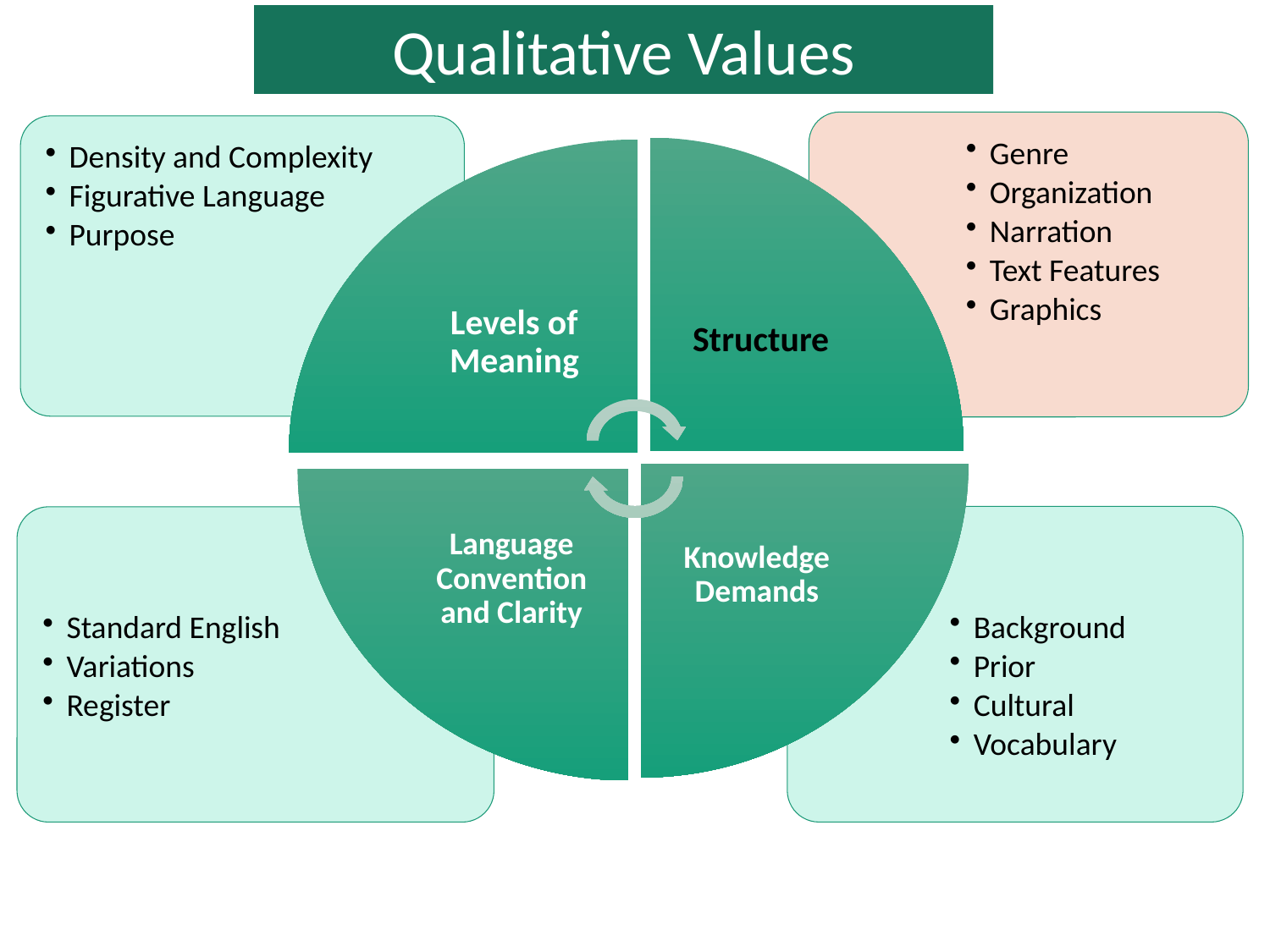

Qualitative Values
Background
Prior
Cultural
Vocabulary
Standard English
Variations
Register
Genre
Organization
Narration
Text Features
Graphics
Density and Complexity
Figurative Language
Purpose
Levels of Meaning
Structure
Knowledge Demands
Language Convention and Clarity